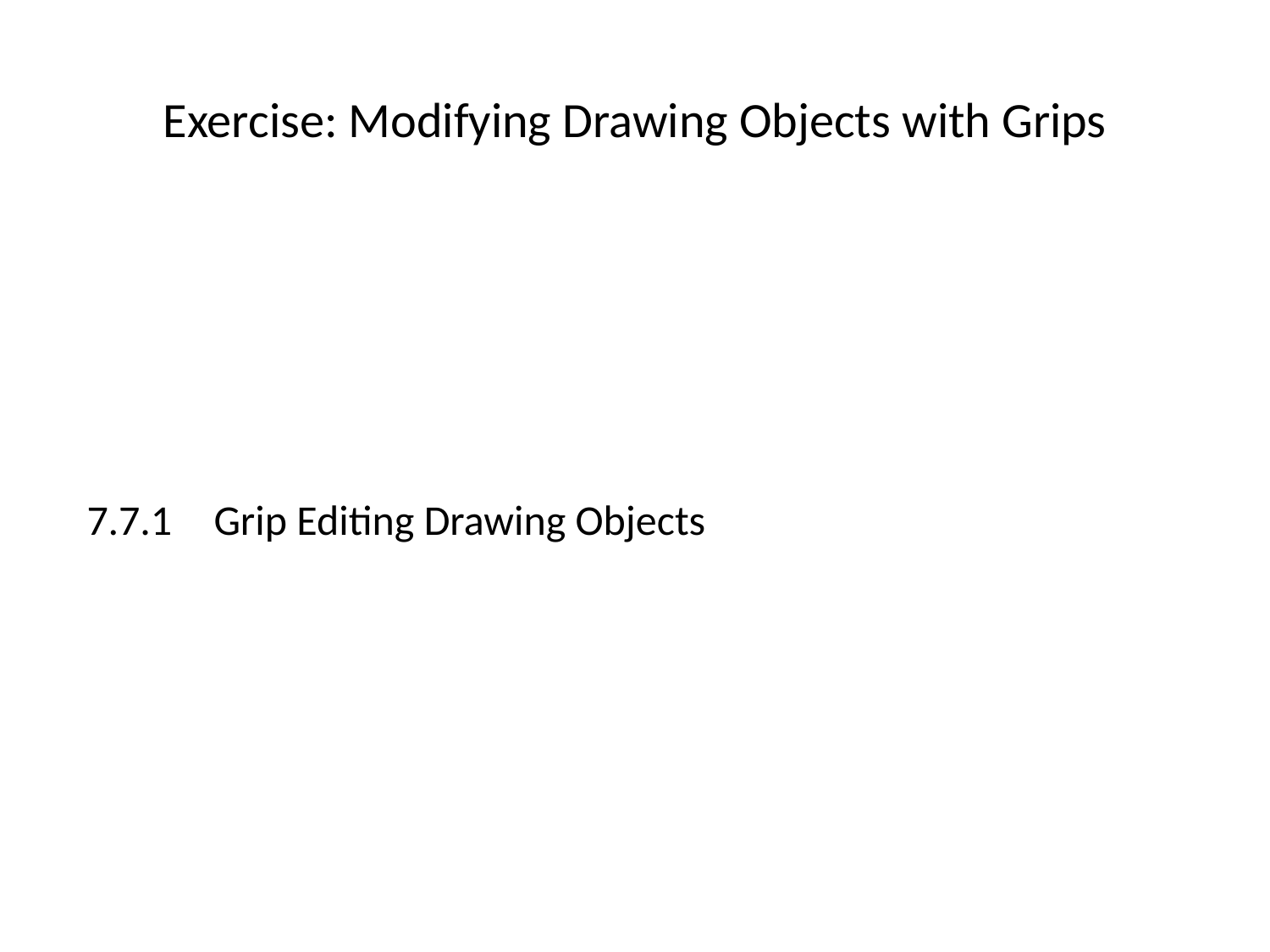

# Exercise: Modifying Drawing Objects with Grips
7.7.1	Grip Editing Drawing Objects